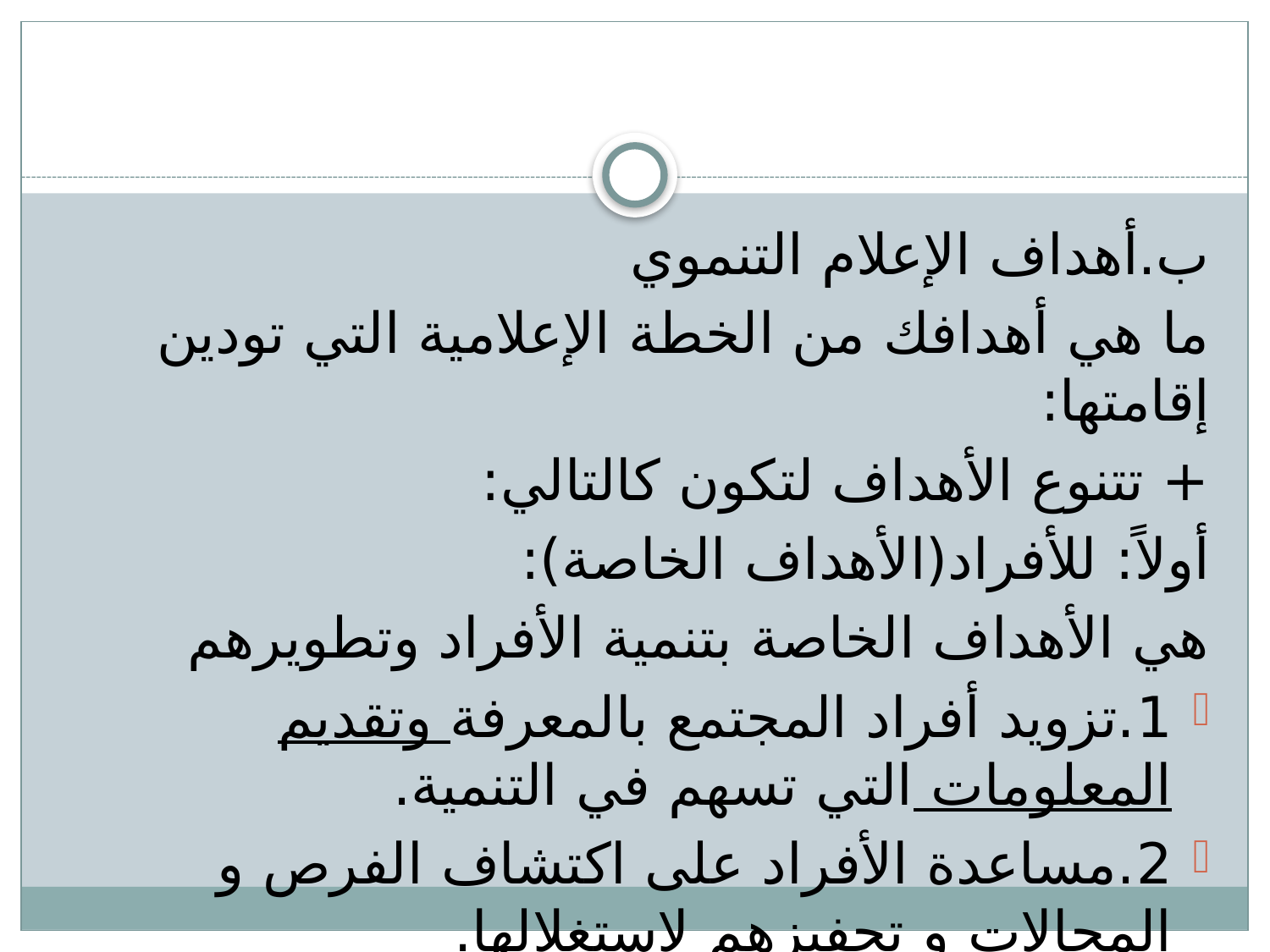

#
ب.أهداف الإعلام التنموي
ما هي أهدافك من الخطة الإعلامية التي تودين إقامتها:
+ تتنوع الأهداف لتكون كالتالي:
أولاً: للأفراد(الأهداف الخاصة):
هي الأهداف الخاصة بتنمية الأفراد وتطويرهم
1.تزويد أفراد المجتمع بالمعرفة وتقديم المعلومات التي تسهم في التنمية.
2.مساعدة الأفراد على اكتشاف الفرص و المجالات و تحفيزهم لاستغلالها.
3.تثقيف الأفراد وتوعيتهم بما يدور حولهم من أفكار و مستحدثات على الصعيد المحلي والدولي في هذه القضية